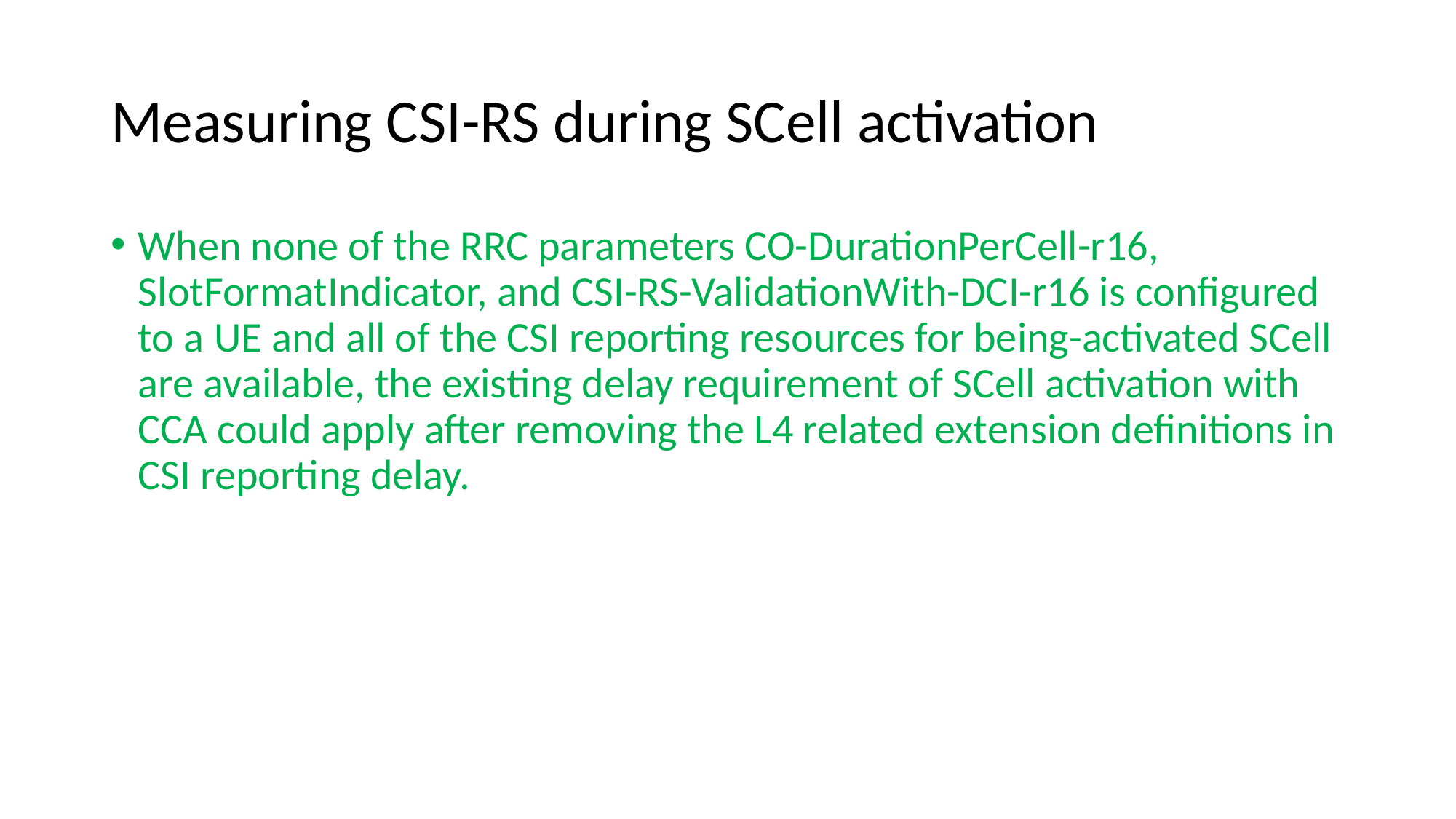

# Measuring CSI-RS during SCell activation
When none of the RRC parameters CO-DurationPerCell-r16, SlotFormatIndicator, and CSI-RS-ValidationWith-DCI-r16 is configured to a UE and all of the CSI reporting resources for being-activated SCell are available, the existing delay requirement of SCell activation with CCA could apply after removing the L4 related extension definitions in CSI reporting delay.